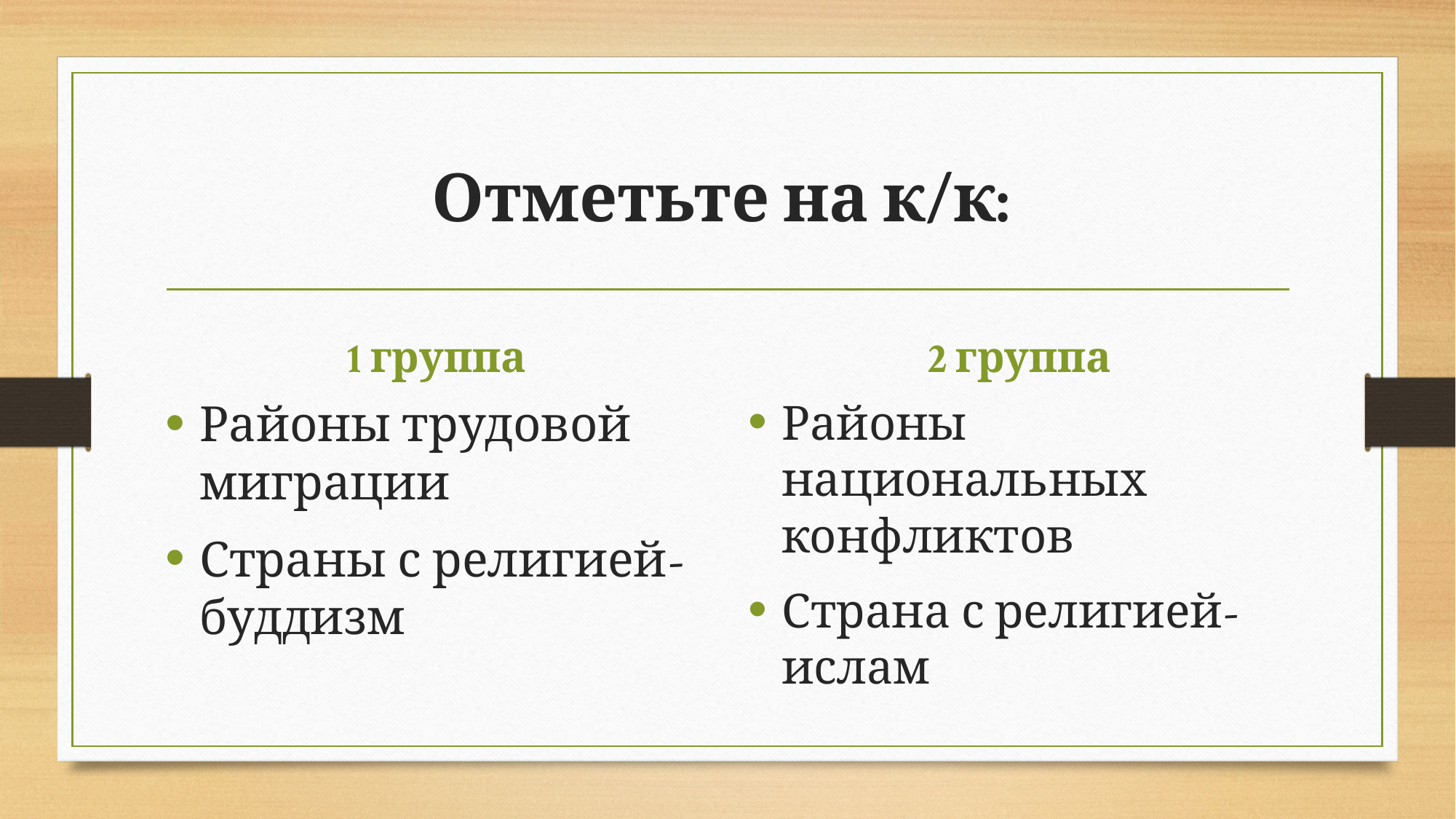

# Отметьте на к/к:
1 группа
2 группа
Районы трудовой миграции
Страны с религией-буддизм

Районы национальных конфликтов
Страна с религией-ислам